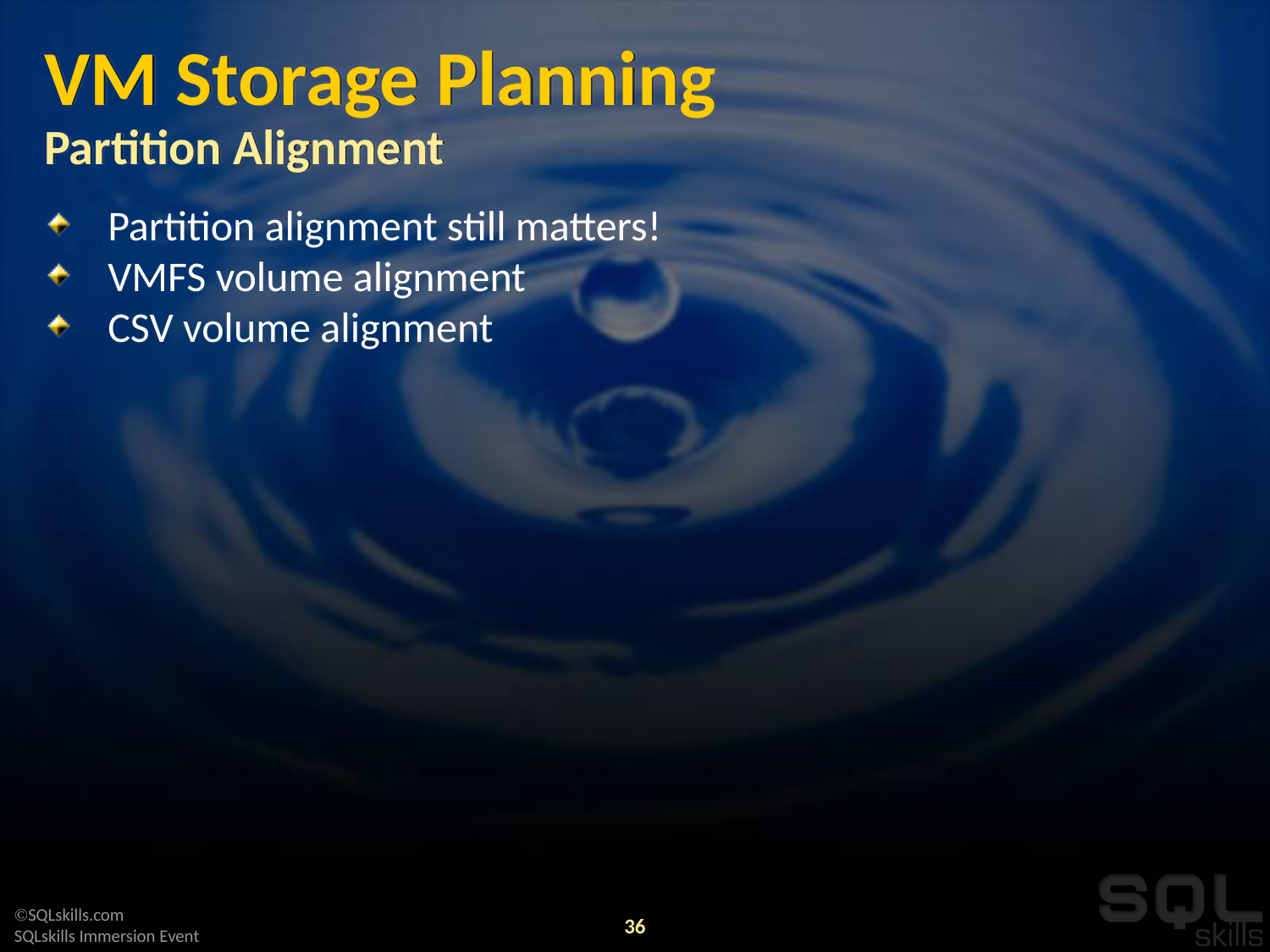

# VM Storage Planning Partition Alignment
Partition alignment still matters!
VMFS volume alignment
CSV volume alignment

36